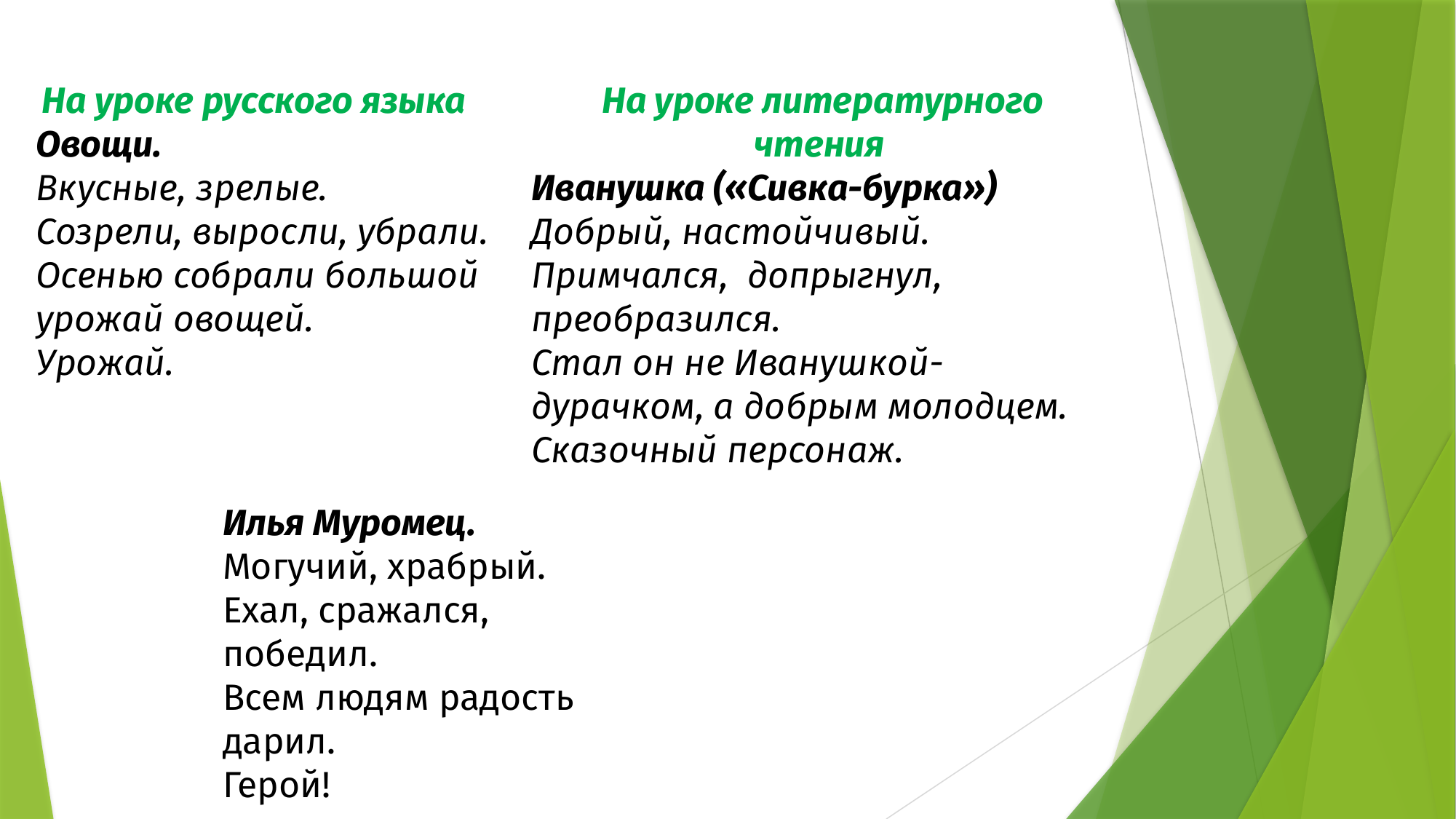

На уроке русского языка
Овощи.
Вкусные, зрелые.
Созрели, выросли, убрали.
Осенью собрали большой урожай овощей.
Урожай.
 На уроке литературного чтения
Иванушка («Сивка-бурка»)
Добрый, настойчивый.
Примчался,  допрыгнул, преобразился.
Стал он не Иванушкой- дурачком, а добрым молодцем.
Сказочный персонаж.
Илья Муромец.
Могучий, храбрый.
Ехал, сражался, победил.
Всем людям радость дарил.
Герой!